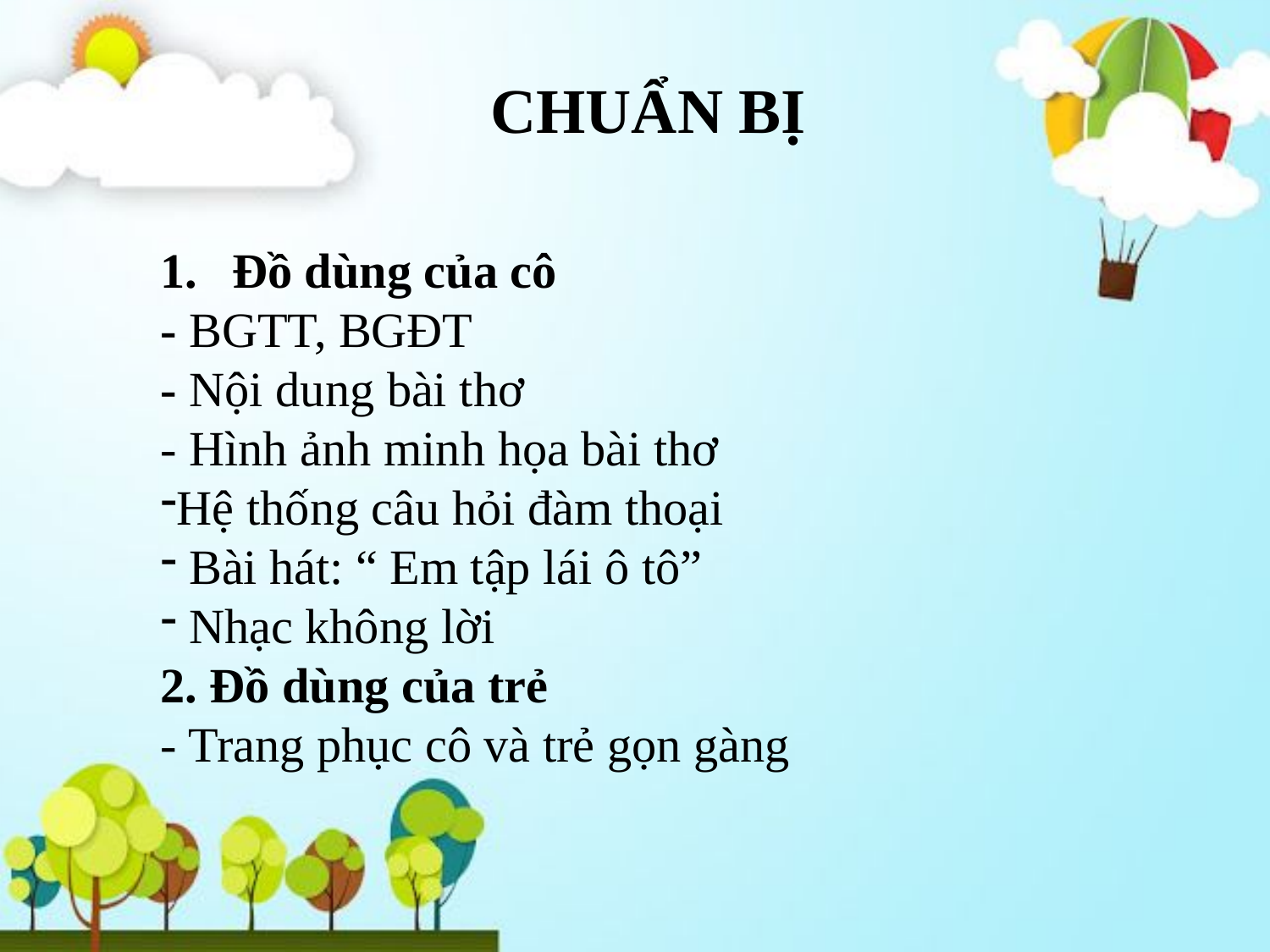

CHUẨN BỊ
Đồ dùng của cô
- BGTT, BGĐT
- Nội dung bài thơ
- Hình ảnh minh họa bài thơ
Hệ thống câu hỏi đàm thoại
 Bài hát: “ Em tập lái ô tô”
 Nhạc không lời
2. Đồ dùng của trẻ
- Trang phục cô và trẻ gọn gàng